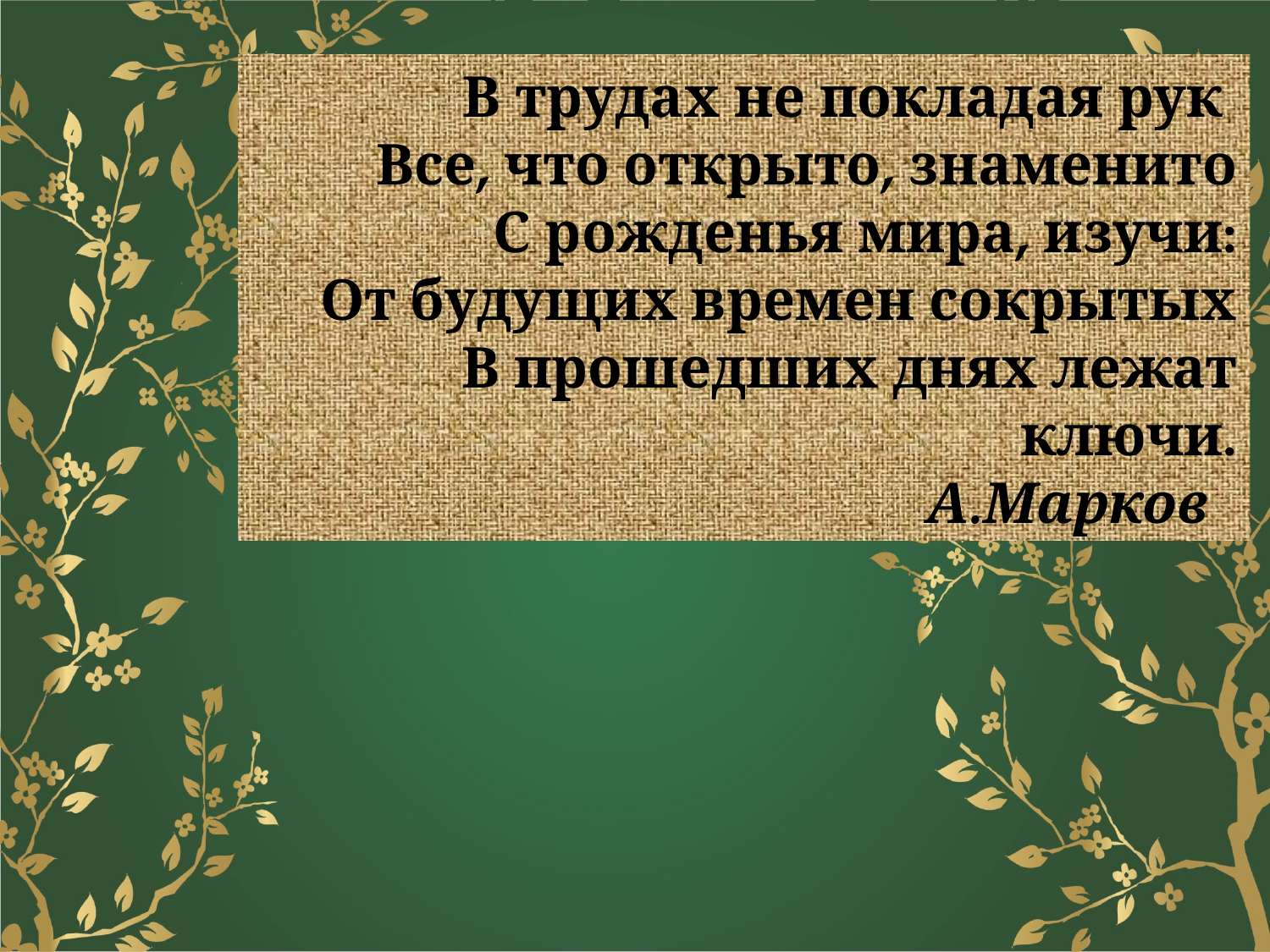

В трудах не покладая рук
Все, что открыто, знаменито
С рожденья мира, изучи:
От будущих времен сокрытых
В прошедших днях лежат ключи.
А.Марков